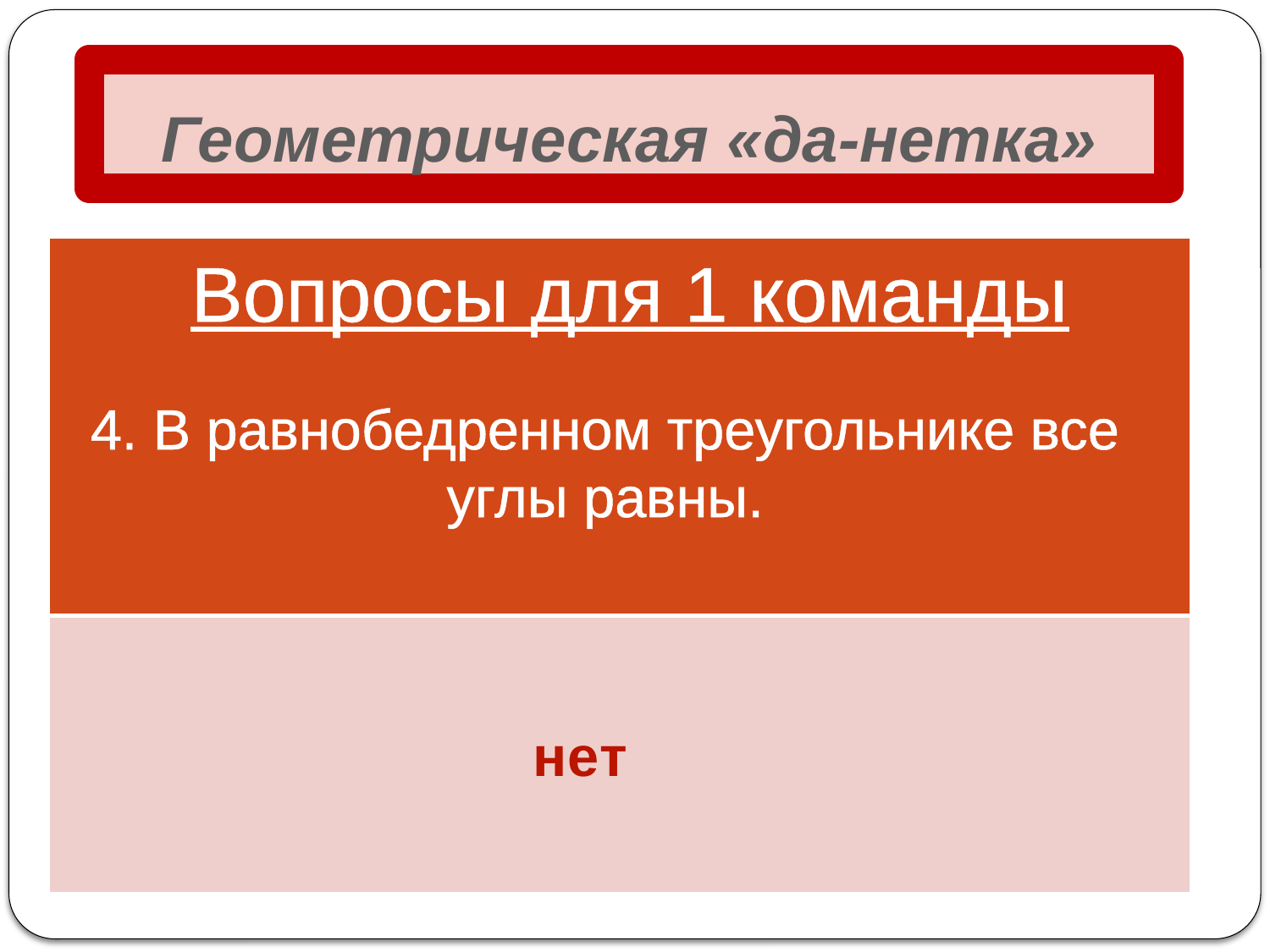

# Геометрическая «да-нетка»
Вопросы для 1 команды
|  |
| --- |
|  |
4. В равнобедренном треугольнике все углы равны.
нет